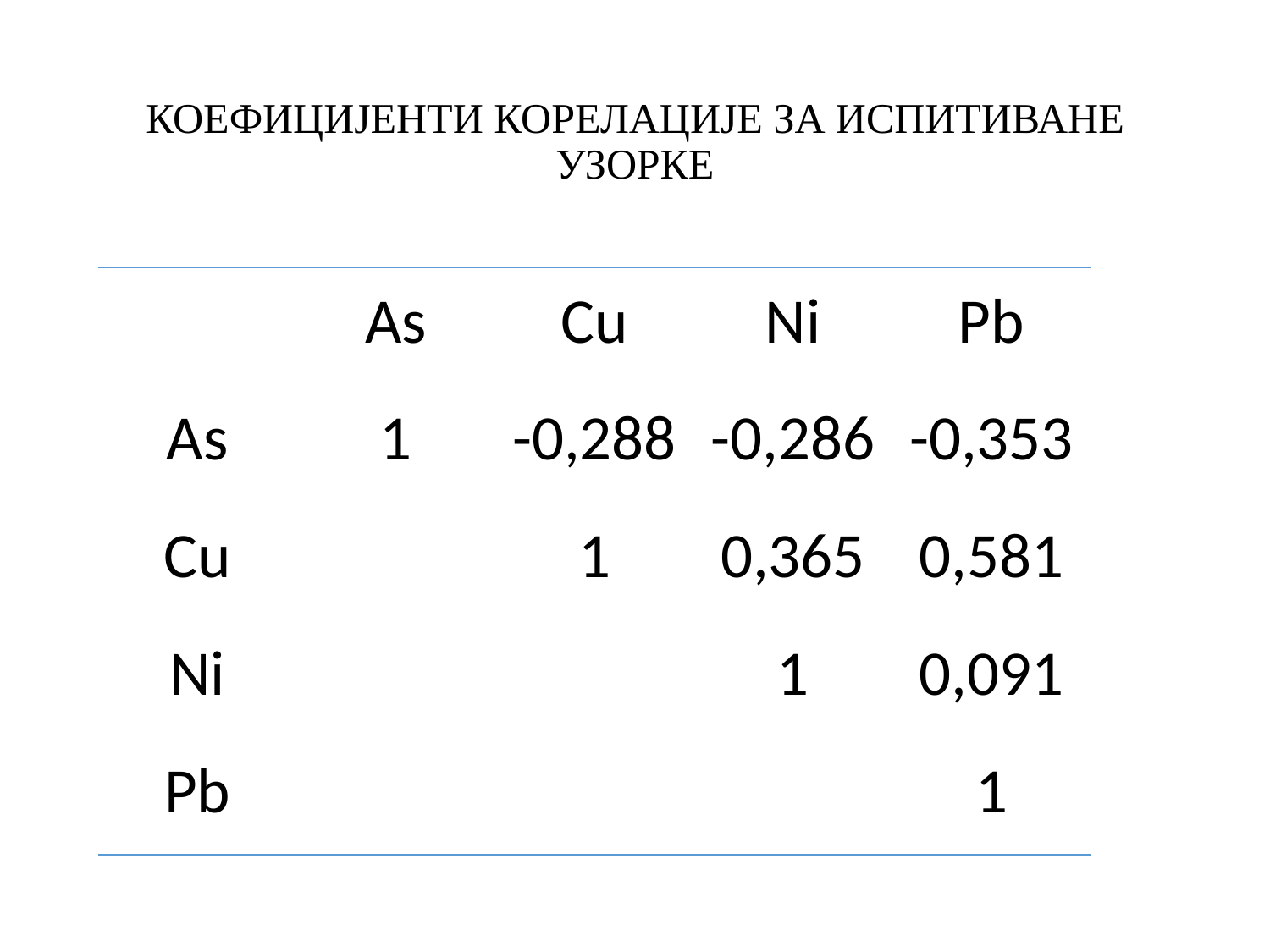

# КОЕФИЦИЈЕНТИ КОРЕЛАЦИЈЕ ЗА ИСПИТИВАНЕ УЗОРКЕ
|  | As | Cu | Ni | Pb |
| --- | --- | --- | --- | --- |
| As | 1 | -0,288 | -0,286 | -0,353 |
| Cu |  | 1 | 0,365 | 0,581 |
| Ni |  |  | 1 | 0,091 |
| Pb |  |  |  | 1 |